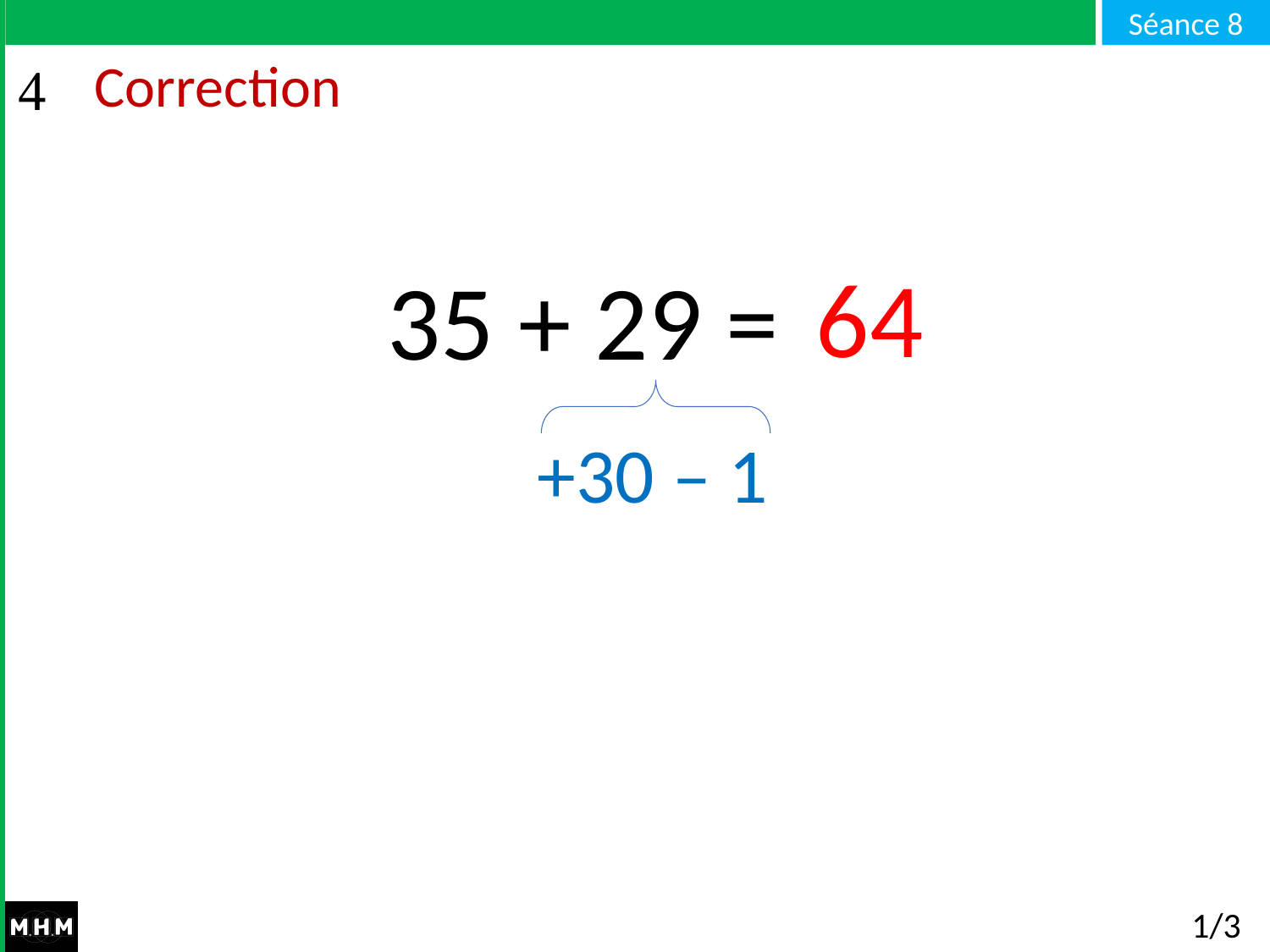

# Correction
64
35 + 29 =

+30 – 1
1/3